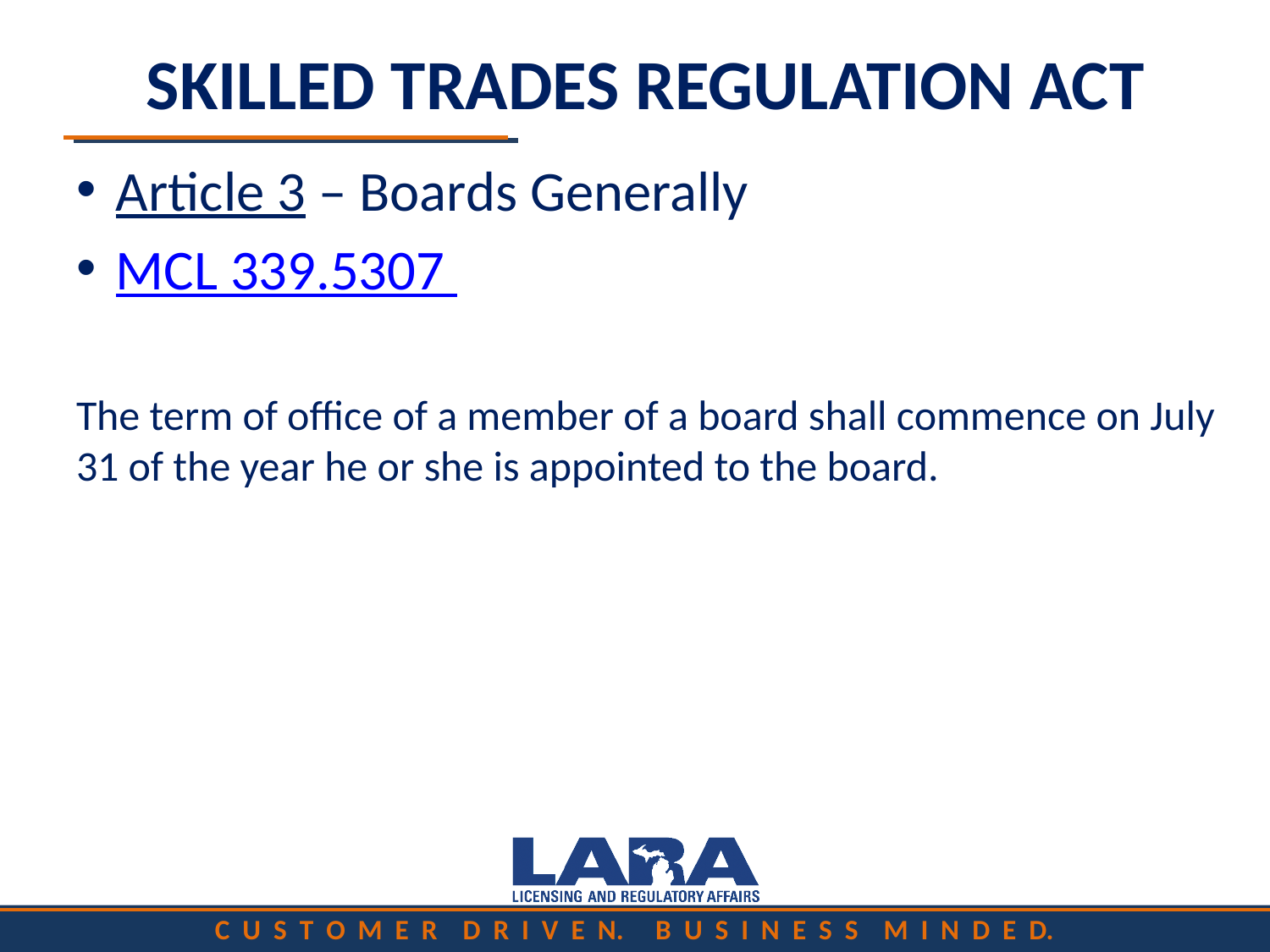

# SKILLED TRADES REGULATION ACT
Article 3 – Boards Generally
MCL 339.5307

The term of office of a member of a board shall commence on July 31 of the year he or she is appointed to the board.